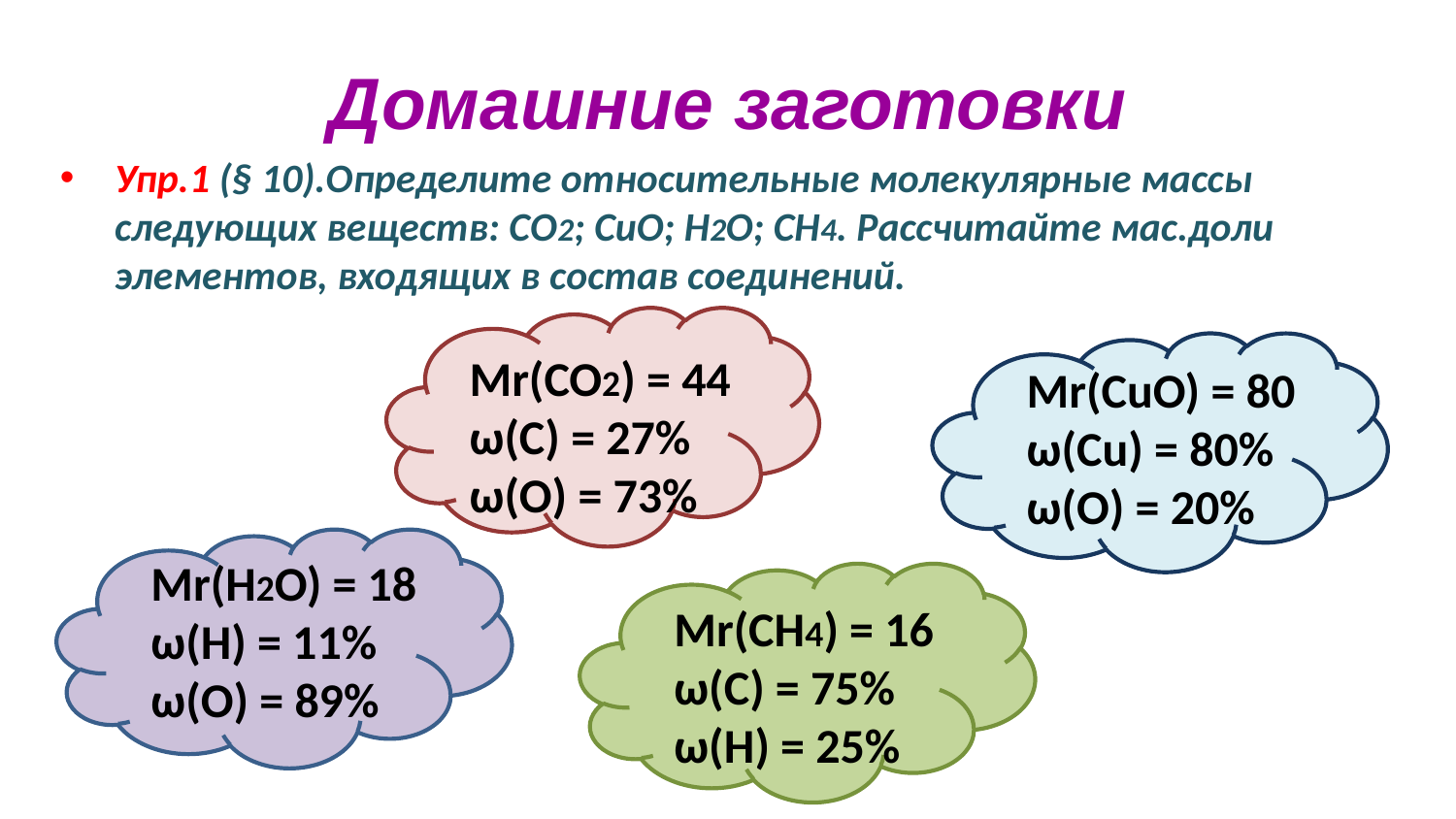

# Домашние заготовки
Упр.1 (§ 10).Определите относительные молекулярные массы следующих веществ: СО2; CuO; H2O; CH4. Рассчитайте мас.доли элементов, входящих в состав соединений.

Mr(CO2) = 44
ω(C) = 27%
ω(O) = 73%
Mr(CuO) = 80
ω(Cu) = 80%
ω(O) = 20%

Mr(H2O) = 18
ω(H) = 11%
ω(O) = 89%

Mr(CH4) = 16
ω(C) = 75%
ω(Н) = 25%